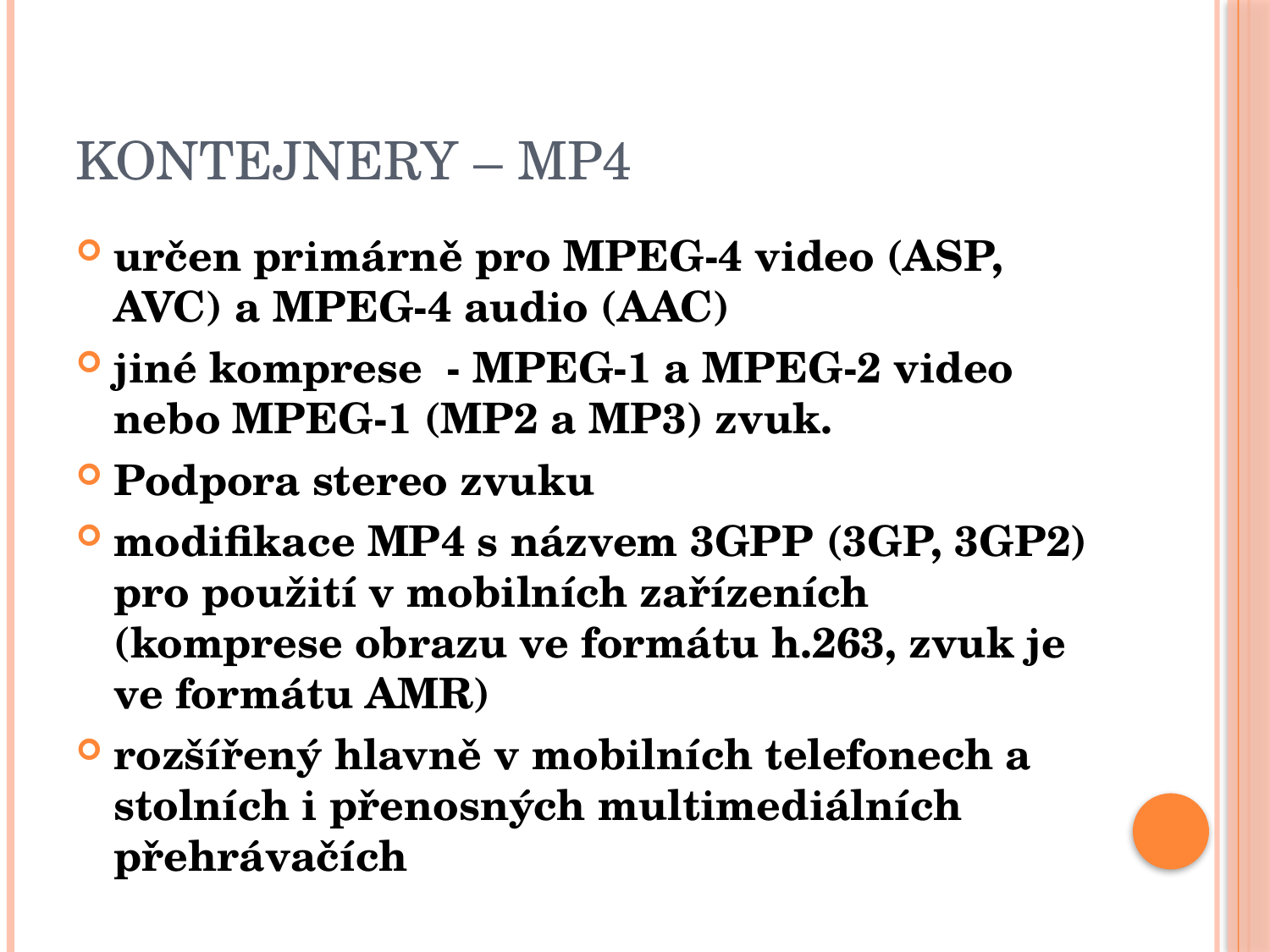

# Kontejnery – MP4
určen primárně pro MPEG-4 video (ASP, AVC) a MPEG-4 audio (AAC)
jiné komprese  - MPEG-1 a MPEG-2 video nebo MPEG-1 (MP2 a MP3) zvuk.
Podpora stereo zvuku
modifikace MP4 s názvem 3GPP (3GP, 3GP2) pro použití v mobilních zařízeních (komprese obrazu ve formátu h.263, zvuk je ve formátu AMR)
rozšířený hlavně v mobilních telefonech a stolních i přenosných multimediálních přehrávačích